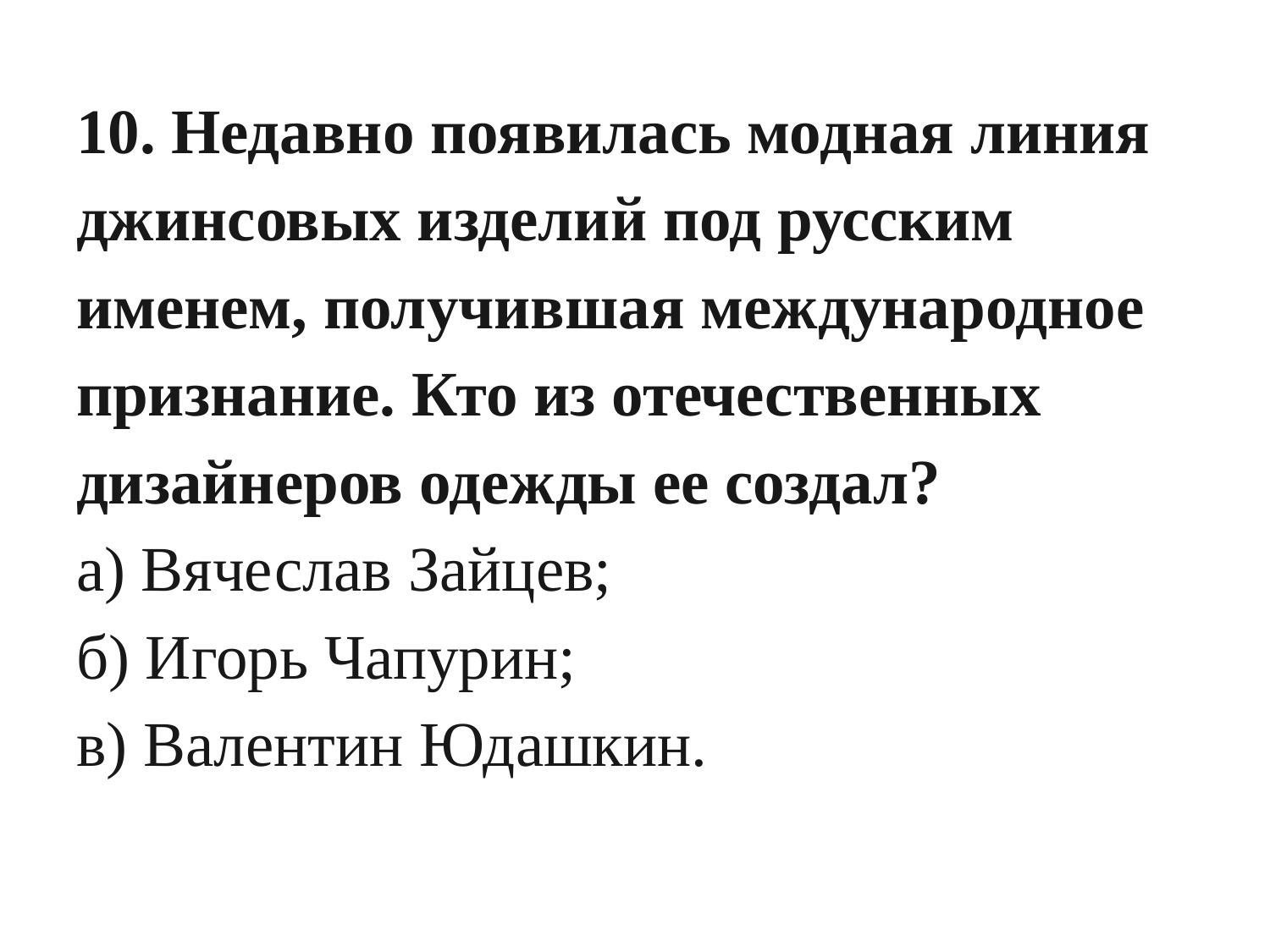

# 10. Недавно появилась модная линия джинсовых изделий под русским именем, получившая международное признание. Кто из отечественных дизайнеров одежды ее создал? а) Вячеслав Зайцев; б) Игорь Чапурин; в) Валентин Юдашкин.